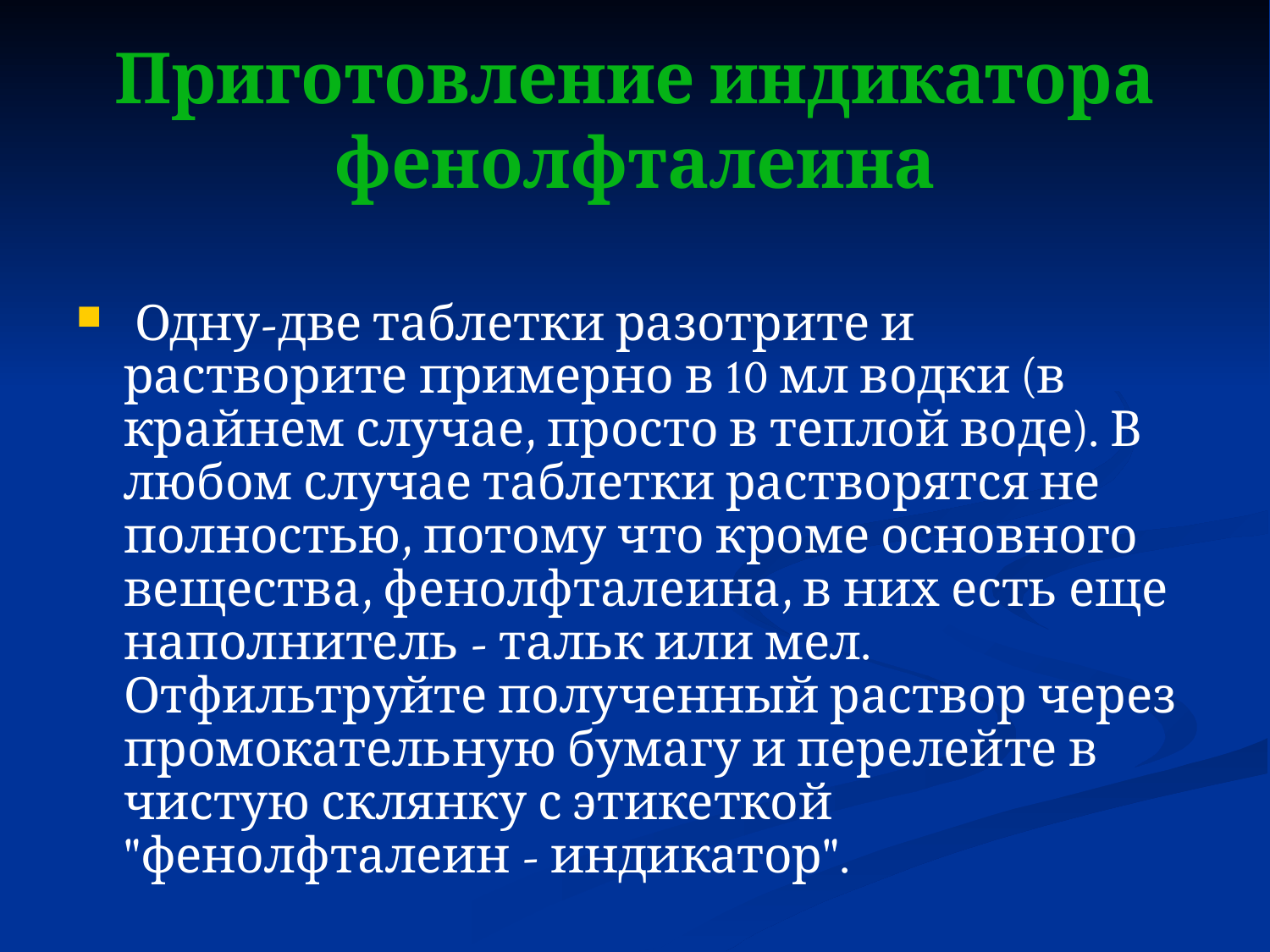

# Приготовление индикатора фенолфталеина

 Одну-две таблетки разотрите и растворите примерно в 10 мл водки (в крайнем случае, просто в теплой воде). В любом случае таблетки растворятся не полностью, потому что кроме основного вещества, фенолфталеина, в них есть еще наполнитель - тальк или мел. Отфильтруйте полученный раствор через промокательную бумагу и перелейте в чистую склянку с этикеткой "фенолфталеин - индикатор".